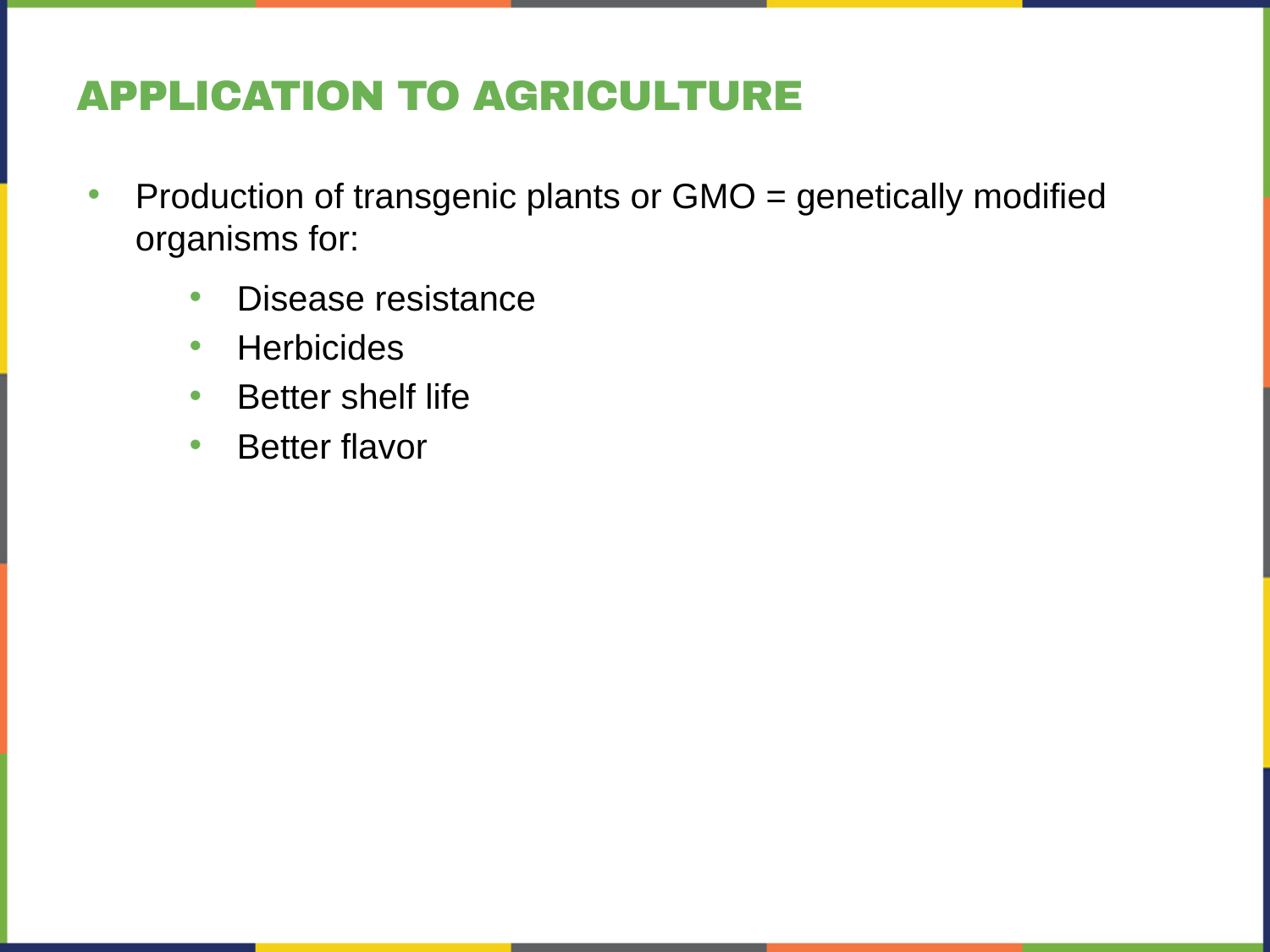

# Application to agriculture
Production of transgenic plants or GMO = genetically modified organisms for:
Disease resistance
Herbicides
Better shelf life
Better flavor